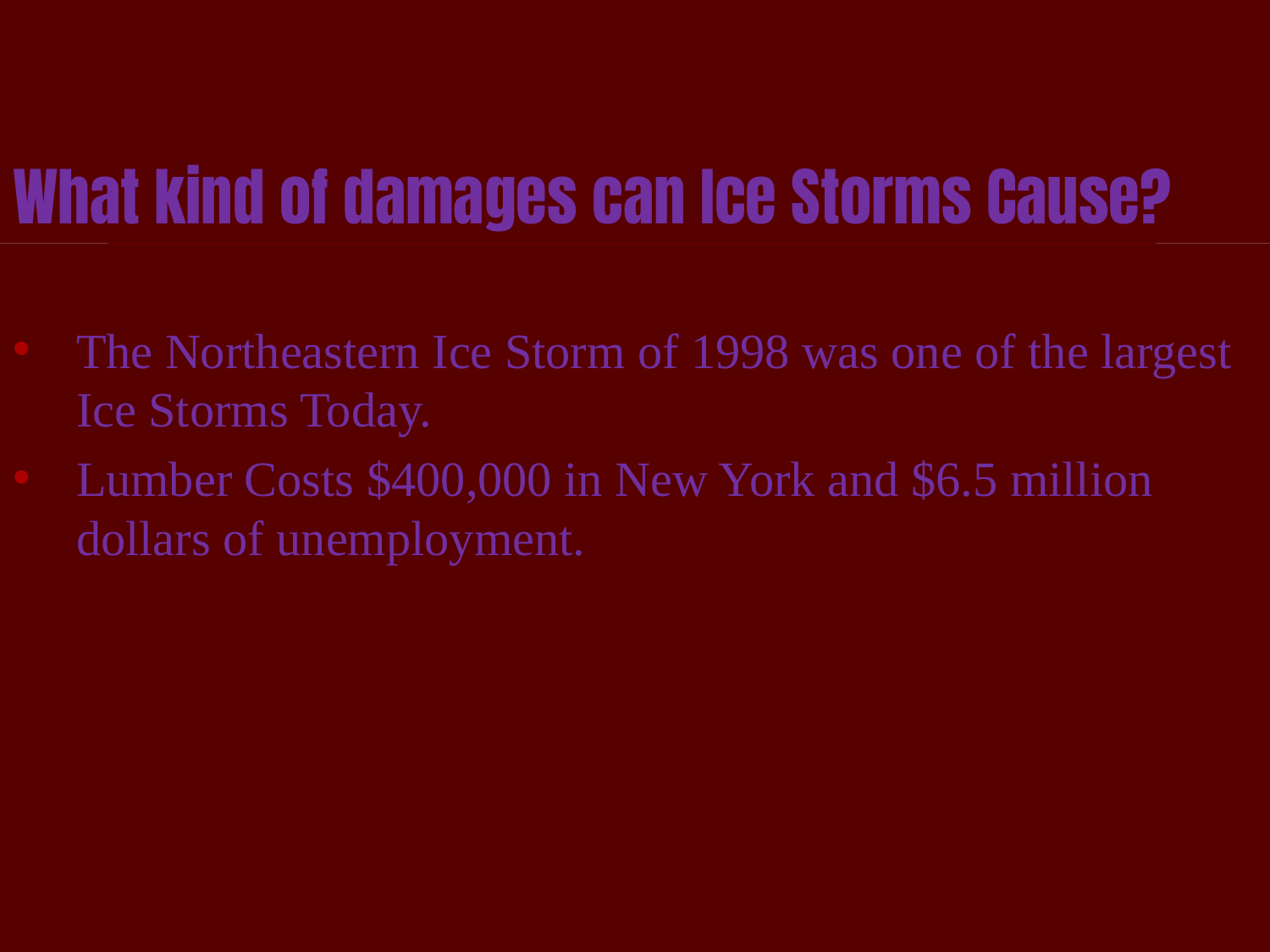

# What kind of damages can Ice Storms Cause?

The Northeastern Ice Storm of 1998 was one of the largest Ice Storms Today.
Lumber Costs $400,000 in New York and $6.5 million dollars of unemployment.

Info:The North Eastern Ice Storm 1998,www.dec.ny.gov/docs/lands_forests_pfd/ice98.pdf Copy Rights 2013